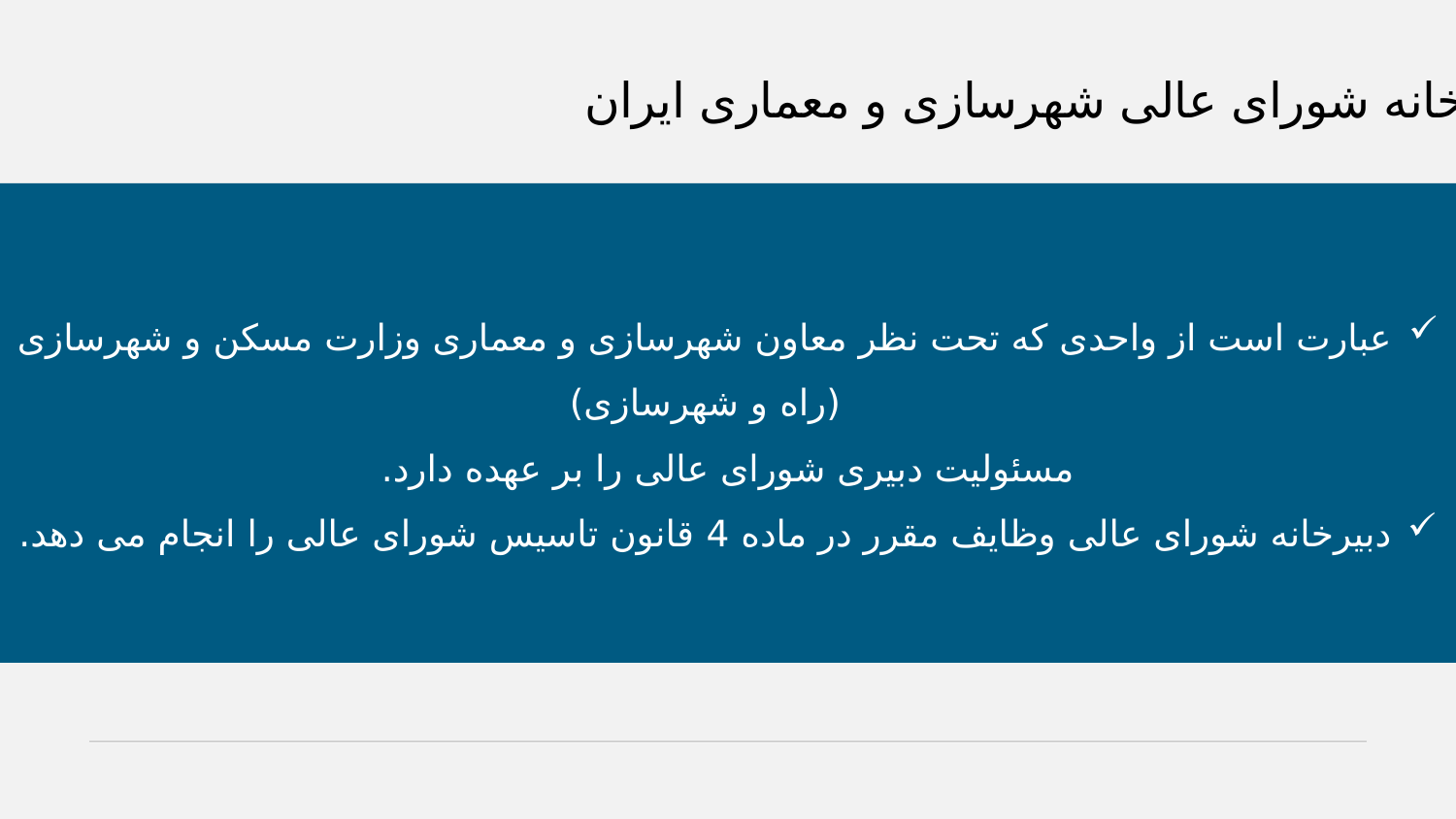

دبیرخانه شورای عالی شهرسازی و معماری ایران
عبارت است از واحدی که تحت نظر معاون شهرسازی و معماری وزارت مسکن و شهرسازی (راه و شهرسازی)
مسئولیت دبیری شورای عالی را بر عهده دارد.
دبیرخانه شورای عالی وظایف مقرر در ماده 4 قانون تاسیس شورای عالی را انجام می دهد.